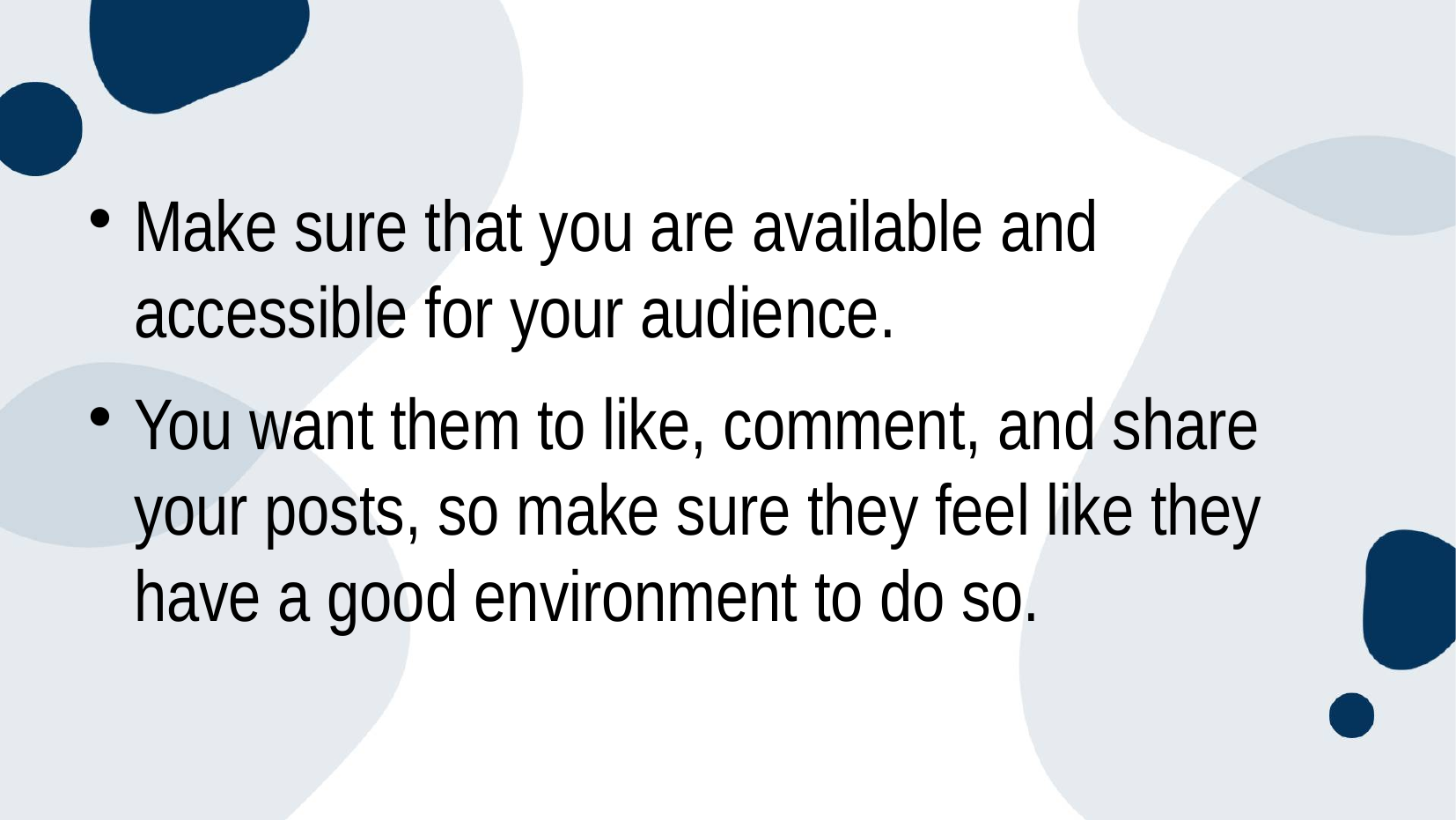

Make sure that you are available and accessible for your audience.
You want them to like, comment, and share your posts, so make sure they feel like they have a good environment to do so.